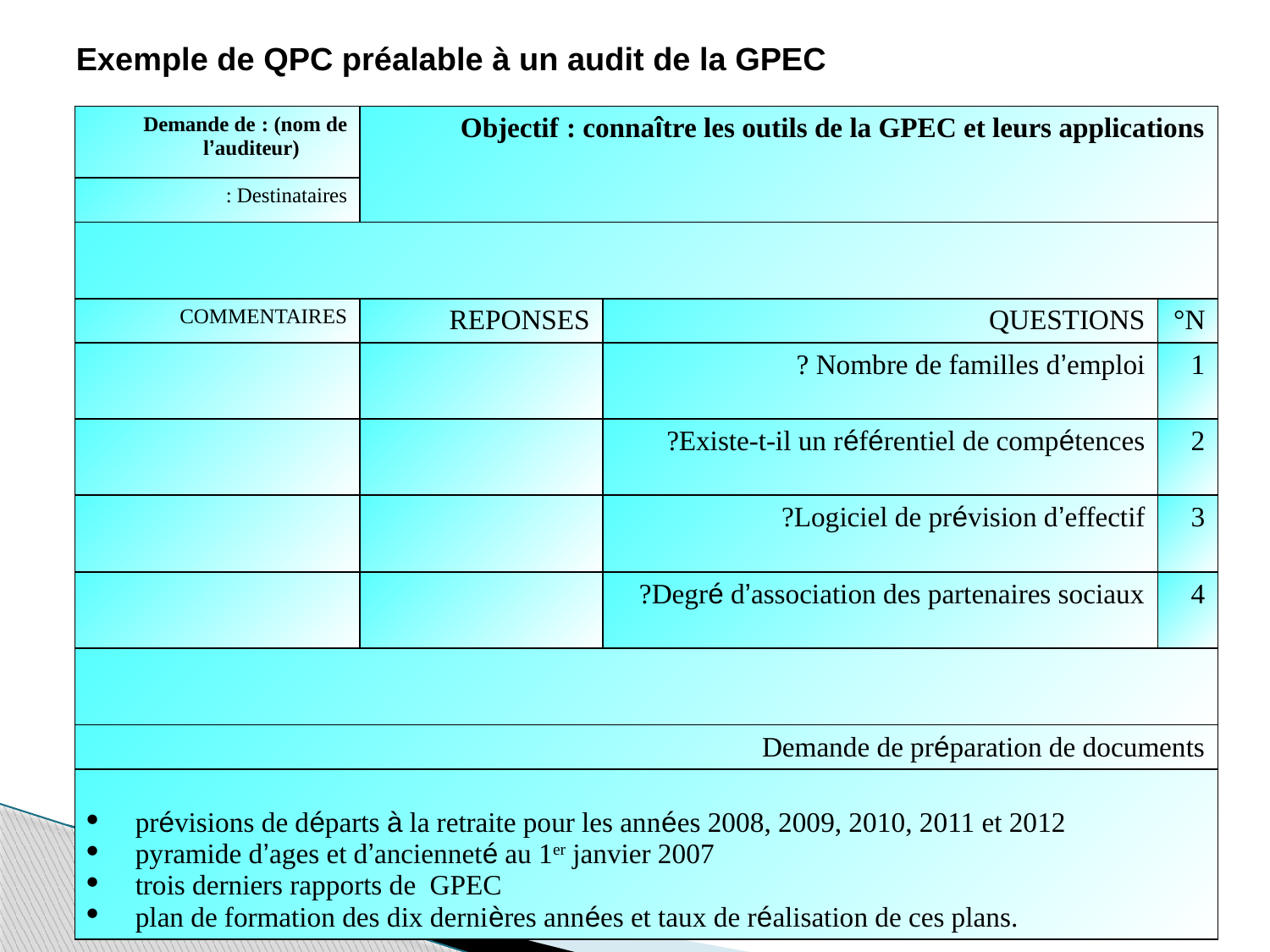

# Exemple de QPC préalable à un audit de la GPEC
| Demande de : (nom de l’auditeur) | Objectif : connaître les outils de la GPEC et leurs applications |  |  |
| --- | --- | --- | --- |
| Destinataires : |  |  |  |
|  |  |  |  |
| COMMENTAIRES | REPONSES | QUESTIONS | N° |
|  |  | Nombre de familles d’emploi ? | 1 |
|  |  | Existe-t-il un référentiel de compétences? | 2 |
|  |  | Logiciel de prévision d’effectif? | 3 |
|  |  | Degré d’association des partenaires sociaux? | 4 |
|  |  |  |  |
| Demande de préparation de documents |  |  |  |
| prévisions de départs à la retraite pour les années 2008, 2009, 2010, 2011 et 2012 pyramide d’ages et d’ancienneté au 1er janvier 2007 trois derniers rapports de GPEC plan de formation des dix dernières années et taux de réalisation de ces plans. |  |  |  |